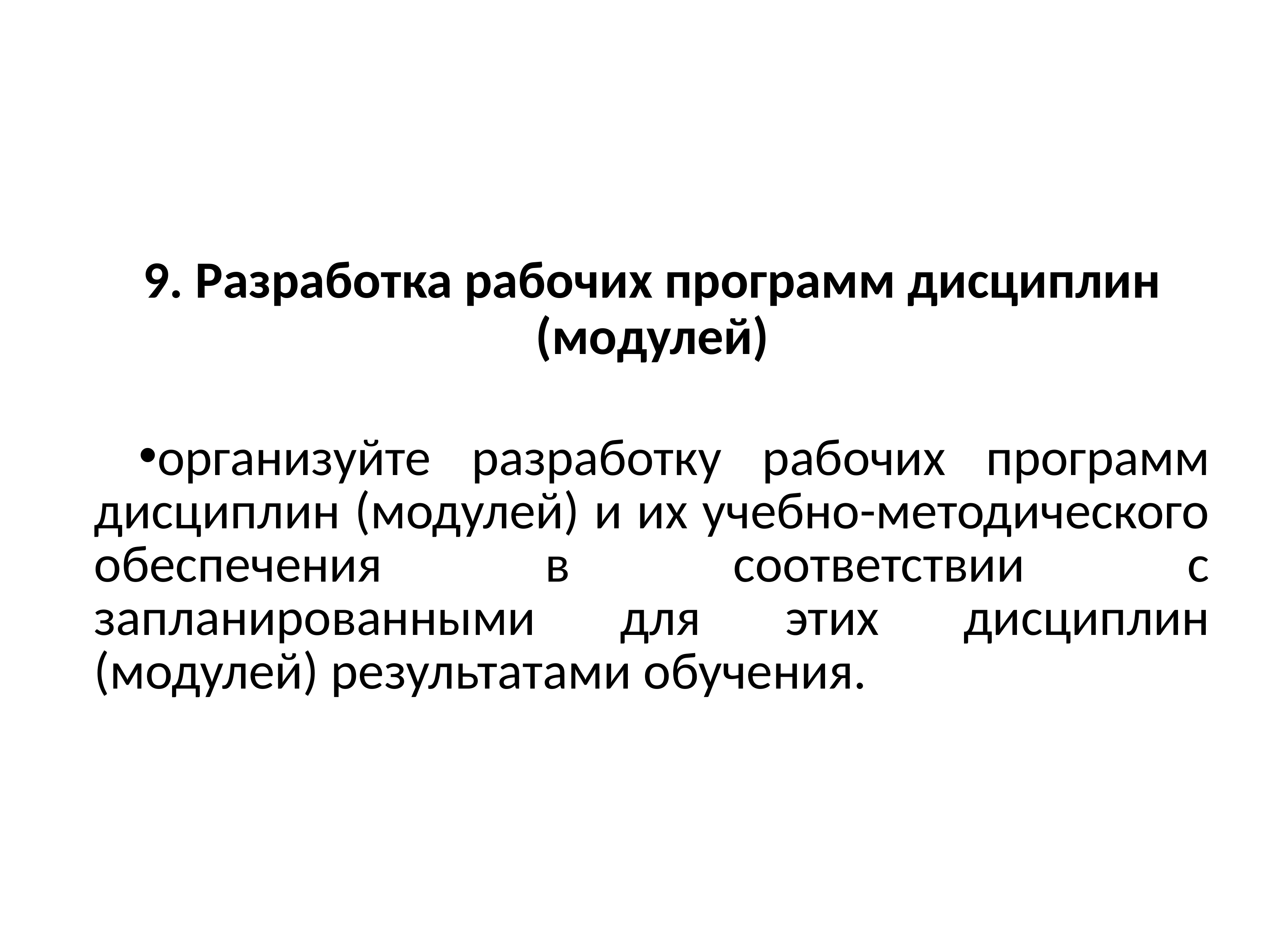

9. Разработка рабочих программ дисциплин (модулей)

организуйте разработку рабочих программ дисциплин (модулей) и их учебно-методического обеспечения в соответствии с запланированными для этих дисциплин (модулей) результатами обучения.